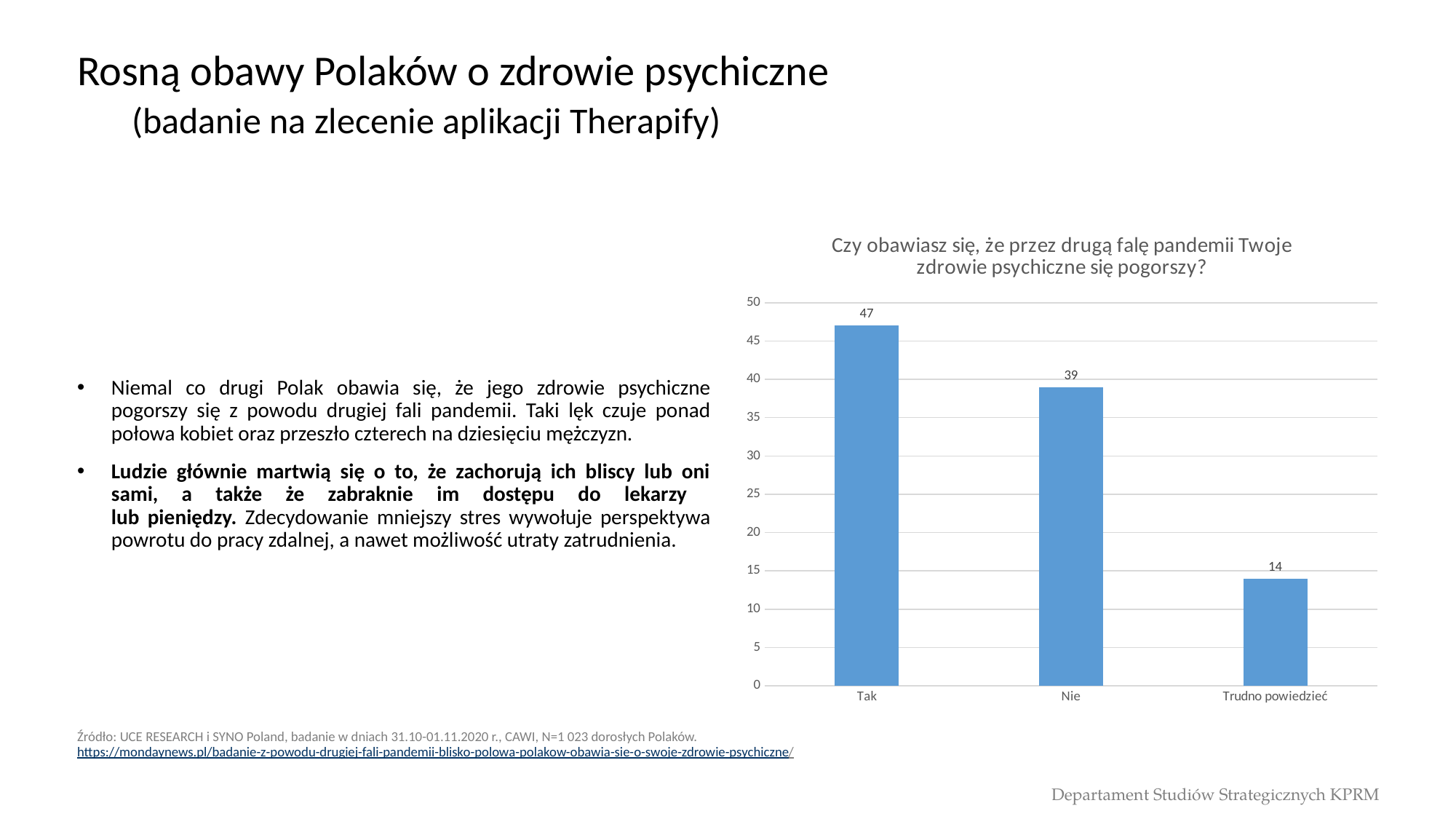

Rosną obawy Polaków o zdrowie psychiczne
(badanie na zlecenie aplikacji Therapify)

### Chart: Czy obawiasz się, że przez drugą falę pandemii Twoje zdrowie psychiczne się pogorszy?

| Category |  |
|---|---|
| Tak | 47.0 |
| Nie | 39.0 |
| Trudno powiedzieć | 14.0 |
Niemal co drugi Polak obawia się, że jego zdrowie psychiczne pogorszy się z powodu drugiej fali pandemii. Taki lęk czuje ponad połowa kobiet oraz przeszło czterech na dziesięciu mężczyzn.
Ludzie głównie martwią się o to, że zachorują ich bliscy lub oni sami, a także że zabraknie im dostępu do lekarzy
lub pieniędzy. Zdecydowanie mniejszy stres wywołuje perspektywa powrotu do pracy zdalnej, a nawet możliwość utraty zatrudnienia.
Źródło: UCE RESEARCH i SYNO Poland, badanie w dniach 31.10-01.11.2020 r., CAWI, N=1 023 dorosłych Polaków.
https://mondaynews.pl/badanie-z-powodu-drugiej-fali-pandemii-blisko-polowa-polakow-obawia-sie-o-swoje-zdrowie-psychiczne/